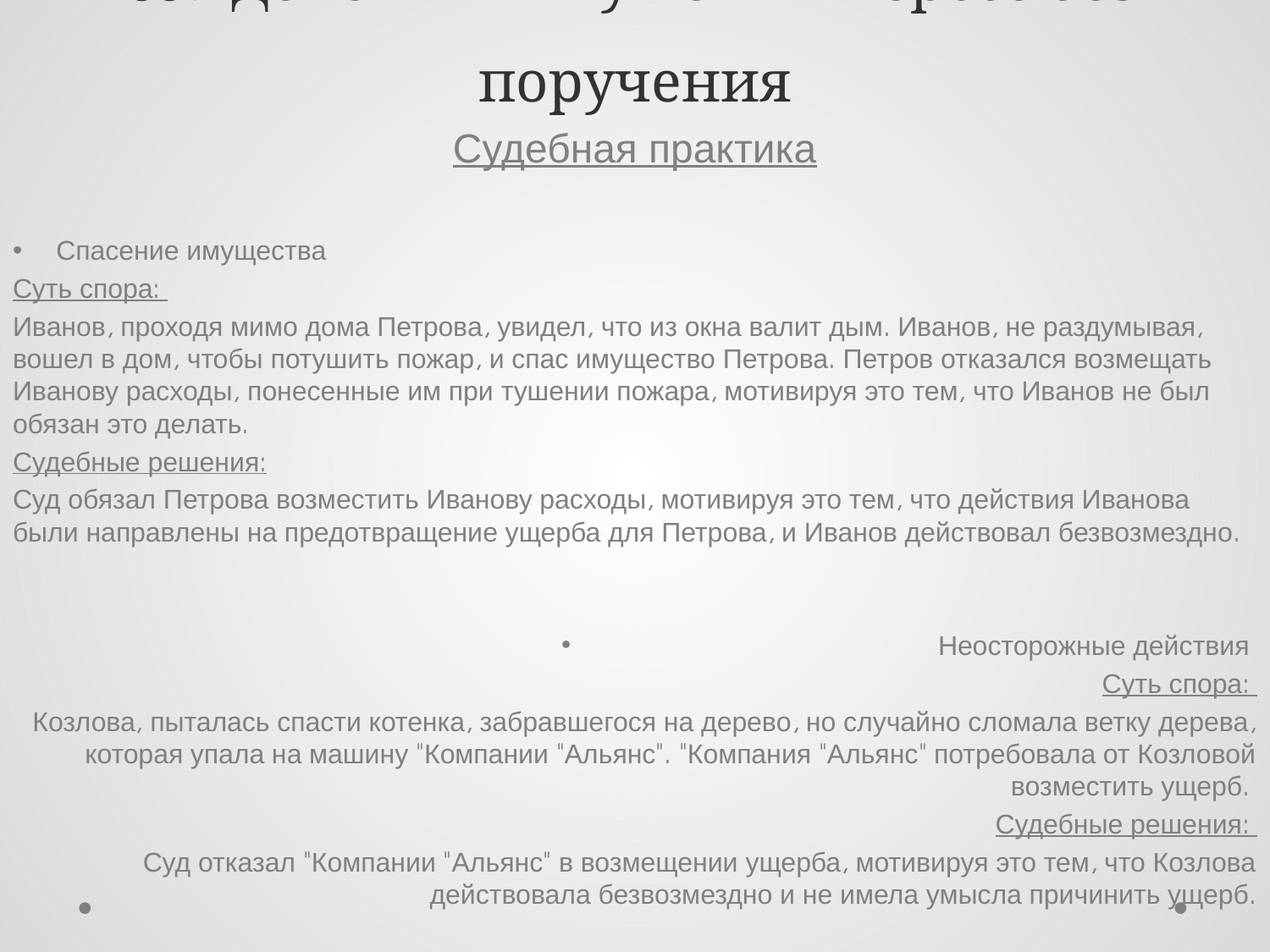

# 55.  Действия в чужом интересе без поручения
Судебная практика

Спасение имущества
Суть спора:
Иванов, проходя мимо дома Петрова, увидел, что из окна валит дым. Иванов, не раздумывая, вошел в дом, чтобы потушить пожар, и спас имущество Петрова. Петров отказался возмещать Иванову расходы, понесенные им при тушении пожара, мотивируя это тем, что Иванов не был обязан это делать.
Судебные решения:
Суд обязал Петрова возместить Иванову расходы, мотивируя это тем, что действия Иванова были направлены на предотвращение ущерба для Петрова, и Иванов действовал безвозмездно.

Неосторожные действия
Суть спора:
Козлова, пыталась спасти котенка, забравшегося на дерево, но случайно сломала ветку дерева, которая упала на машину "Компании "Альянс". "Компания "Альянс" потребовала от Козловой возместить ущерб.
Судебные решения:
Суд отказал "Компании "Альянс" в возмещении ущерба, мотивируя это тем, что Козлова действовала безвозмездно и не имела умысла причинить ущерб.